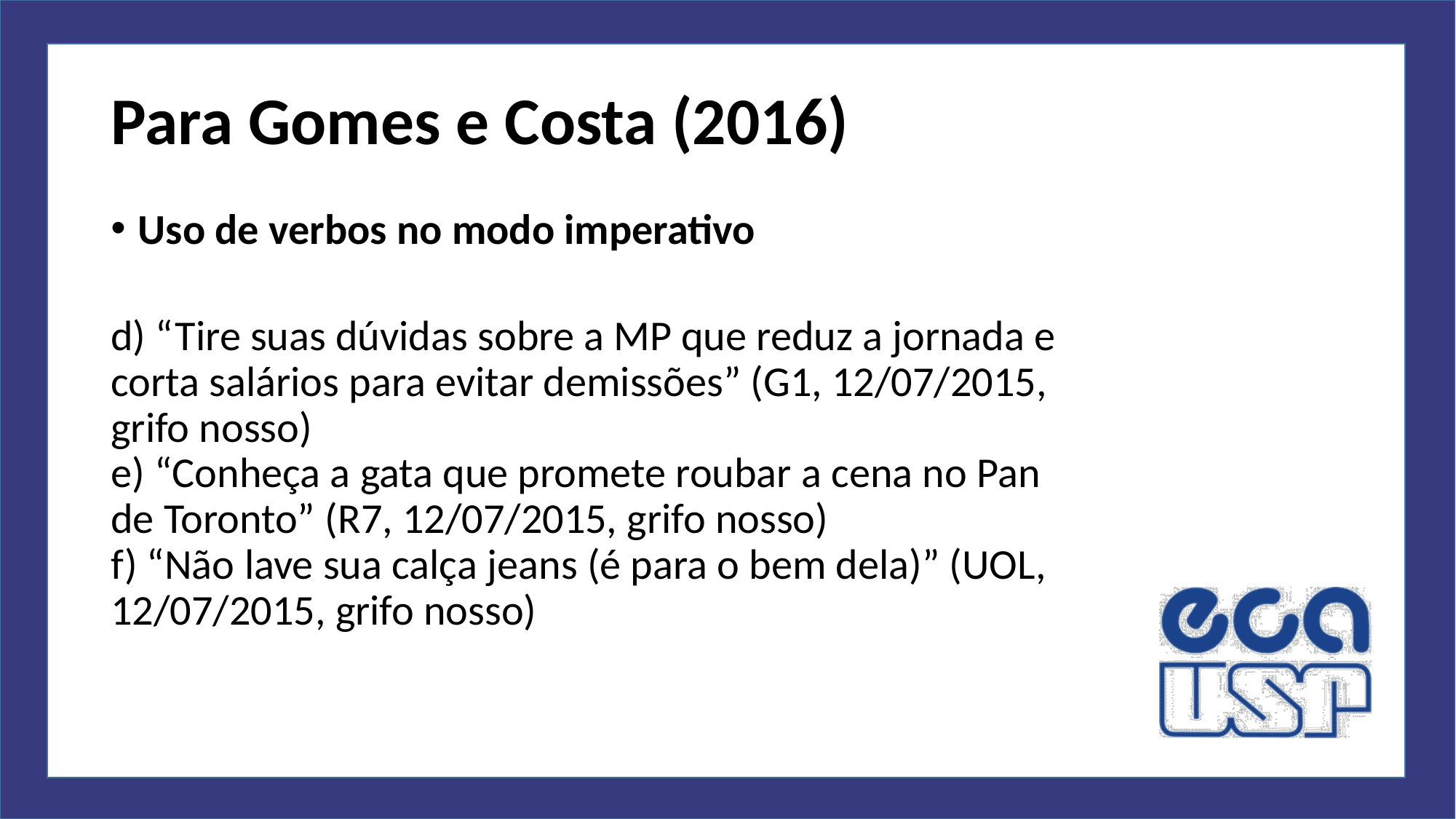

# Para Gomes e Costa (2016)
Uso de verbos no modo imperativo
d) “Tire suas dúvidas sobre a MP que reduz a jornada e corta salários para evitar demissões” (G1, 12/07/2015, grifo nosso)
e) “Conheça a gata que promete roubar a cena no Pan de Toronto” (R7, 12/07/2015, grifo nosso)
f) “Não lave sua calça jeans (é para o bem dela)” (UOL, 12/07/2015, grifo nosso)